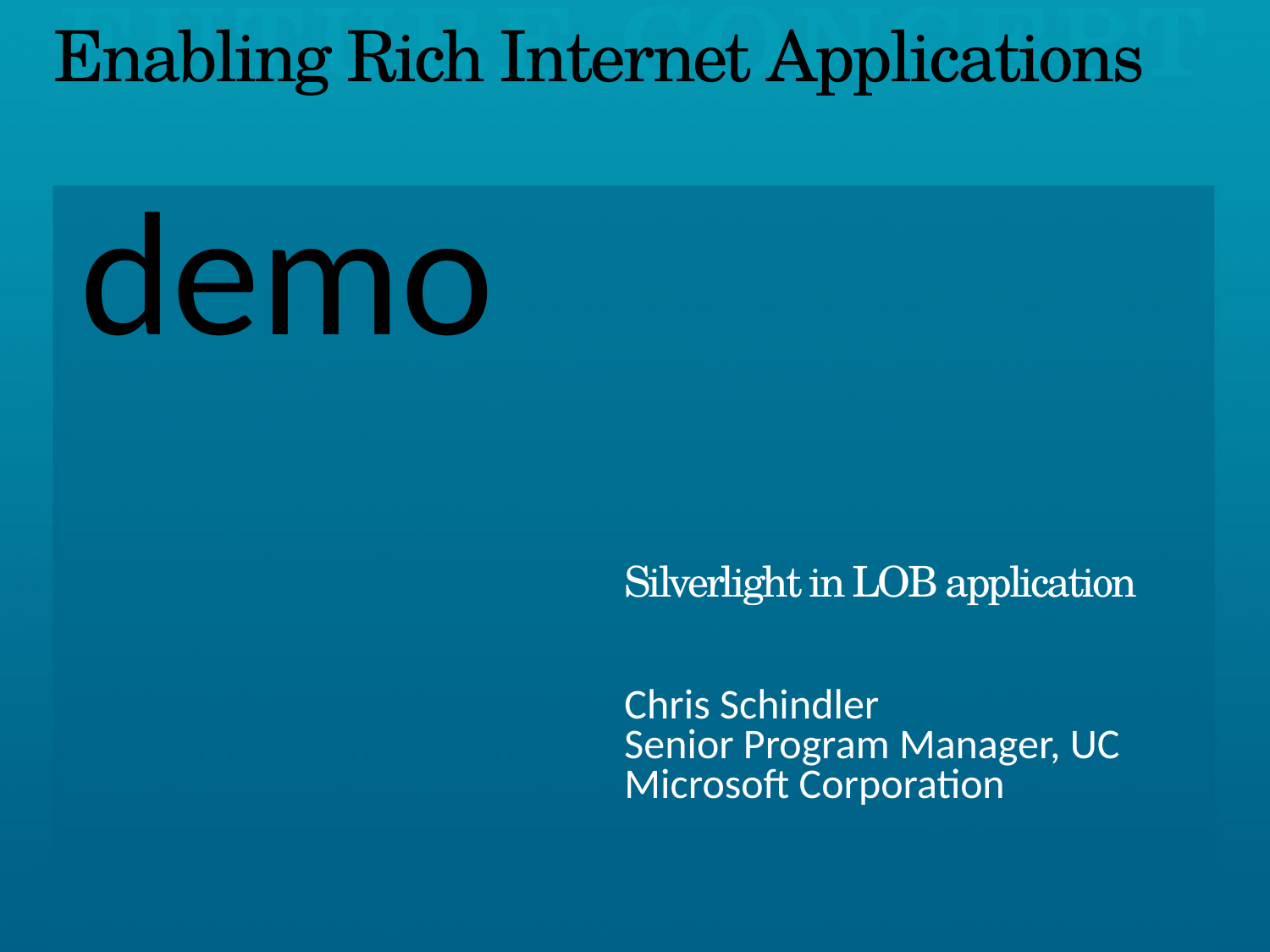

# Enabling Rich Internet Applications
demo
Silverlight in LOB application
Chris Schindler
Senior Program Manager, UC
Microsoft Corporation